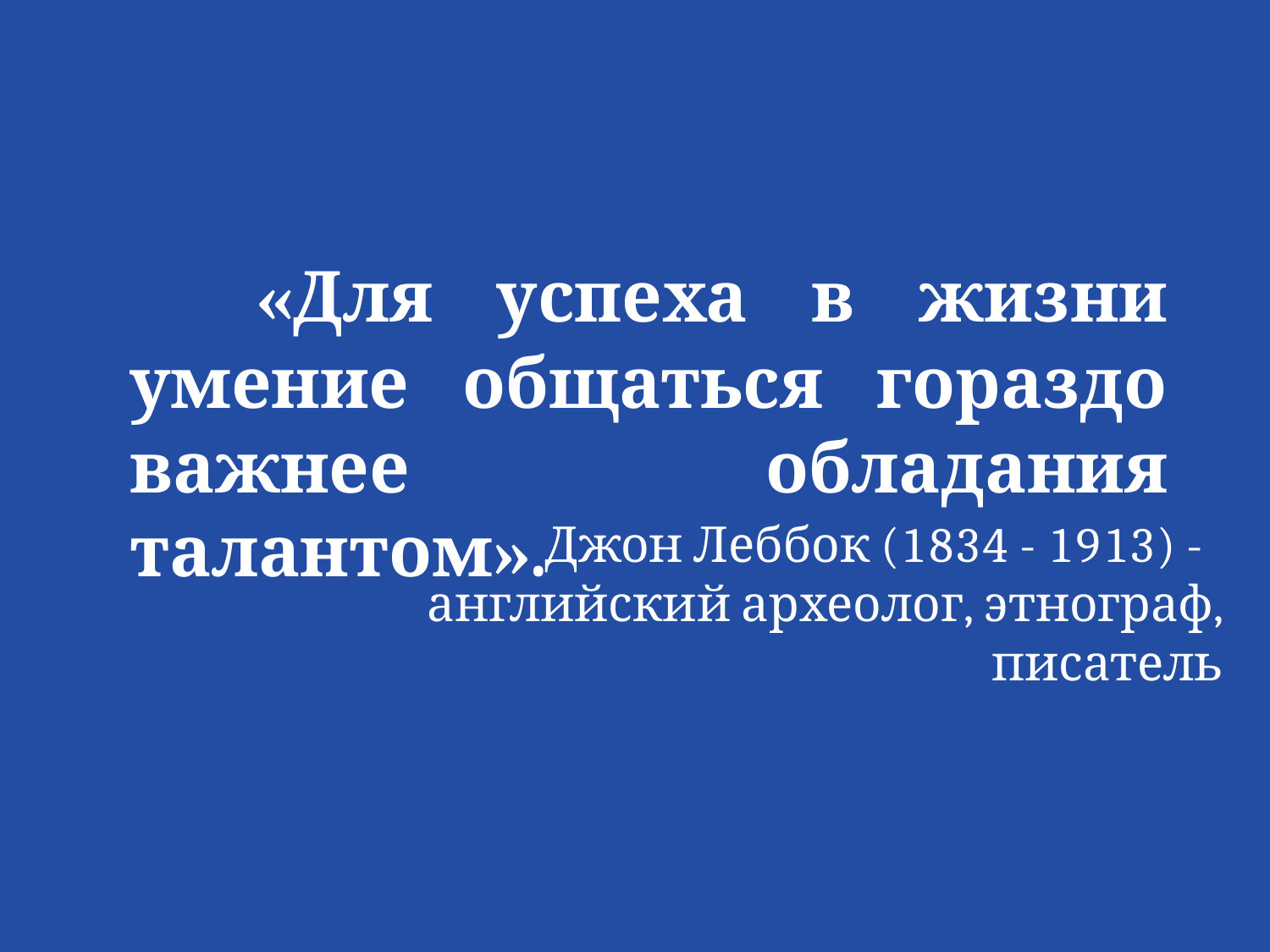

«Для успеха в жизни умение общаться гораздо важнее обладания талантом».

Джон Леббок (1834 - 1913) -
английский археолог, этнограф, писатель